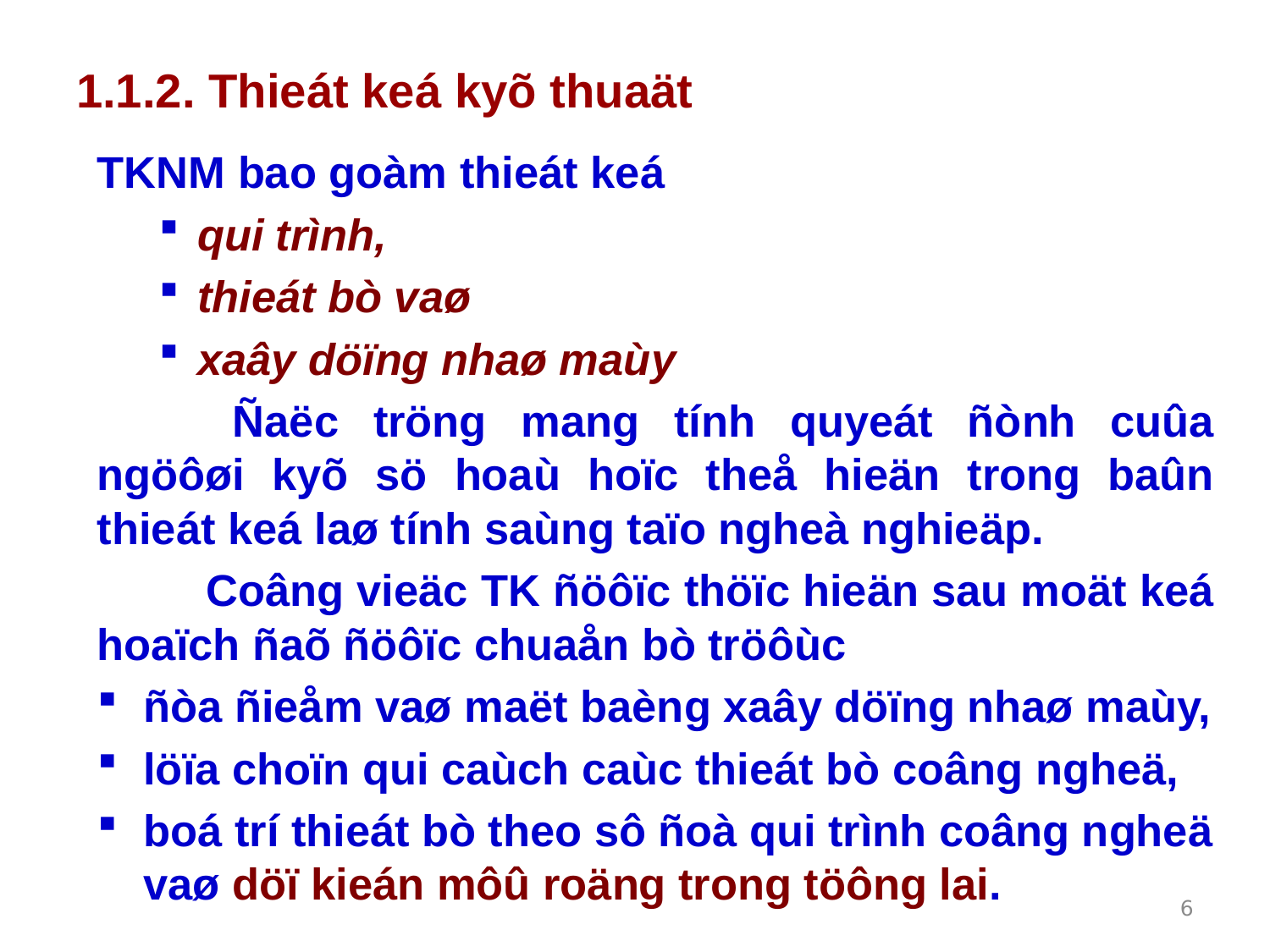

# 1.1.2. Thieát keá kyõ thuaät
TKNM bao goàm thieát keá
qui trình,
thieát bò vaø
xaây döïng nhaø maùy
 Ñaëc tröng mang tính quyeát ñònh cuûa ngöôøi kyõ sö hoaù hoïc theå hieän trong baûn thieát keá laø tính saùng taïo ngheà nghieäp.
Coâng vieäc TK ñöôïc thöïc hieän sau moät keá hoaïch ñaõ ñöôïc chuaån bò tröôùc
ñòa ñieåm vaø maët baèng xaây döïng nhaø maùy,
löïa choïn qui caùch caùc thieát bò coâng ngheä,
boá trí thieát bò theo sô ñoà qui trình coâng ngheä vaø döï kieán môû roäng trong töông lai.

6